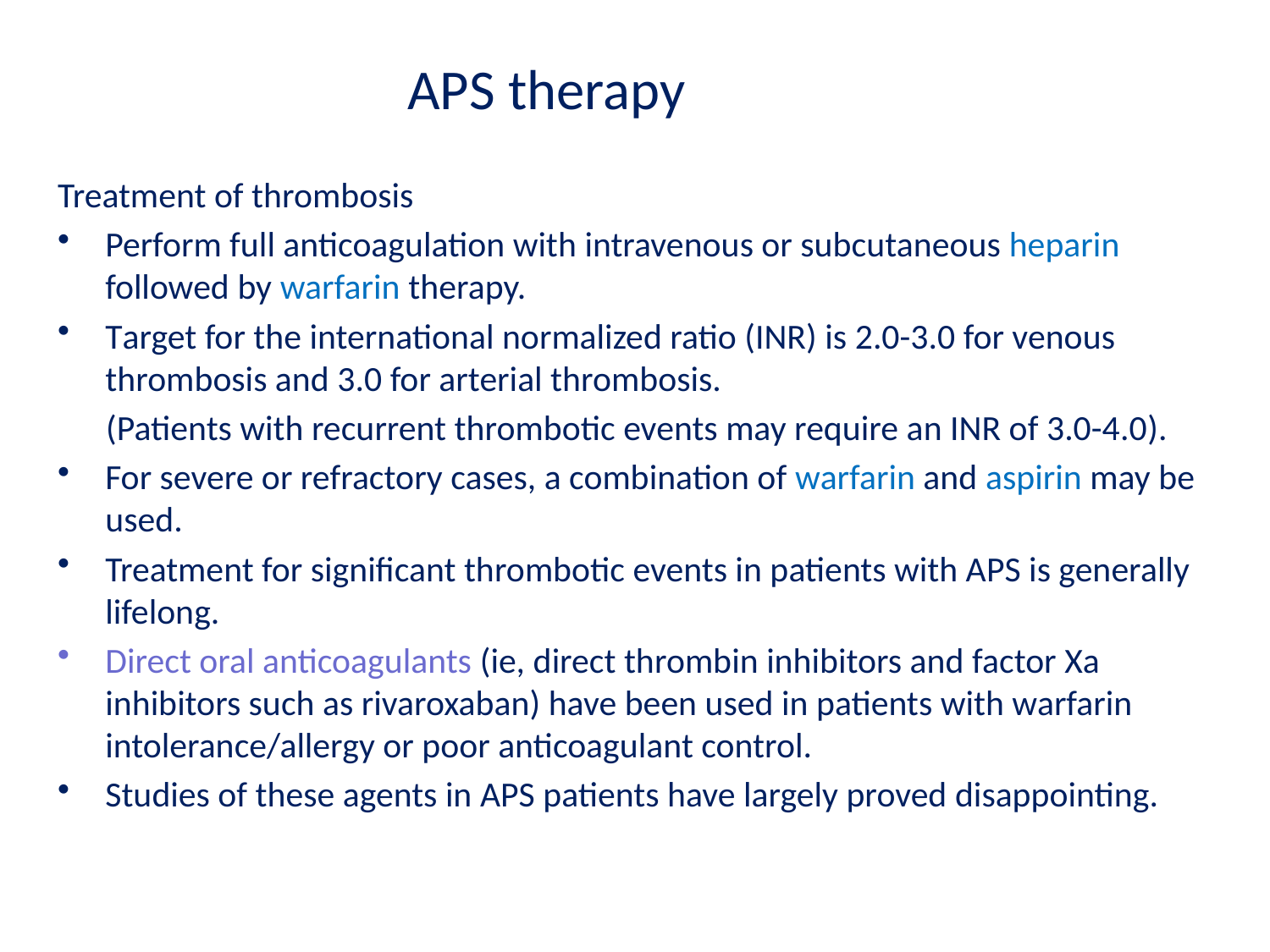

APS therapy
Treatment of thrombosis
Perform full anticoagulation with intravenous or subcutaneous heparin followed by warfarin therapy.
Target for the international normalized ratio (INR) is 2.0-3.0 for venous thrombosis and 3.0 for arterial thrombosis.
      (Patients with recurrent thrombotic events may require an INR of 3.0-4.0).
For severe or refractory cases, a combination of warfarin and aspirin may be used.
Treatment for significant thrombotic events in patients with APS is generally lifelong.
Direct oral anticoagulants (ie, direct thrombin inhibitors and factor Xa inhibitors such as rivaroxaban) have been used in patients with warfarin intolerance/allergy or poor anticoagulant control.
Studies of these agents in APS patients have largely proved disappointing.